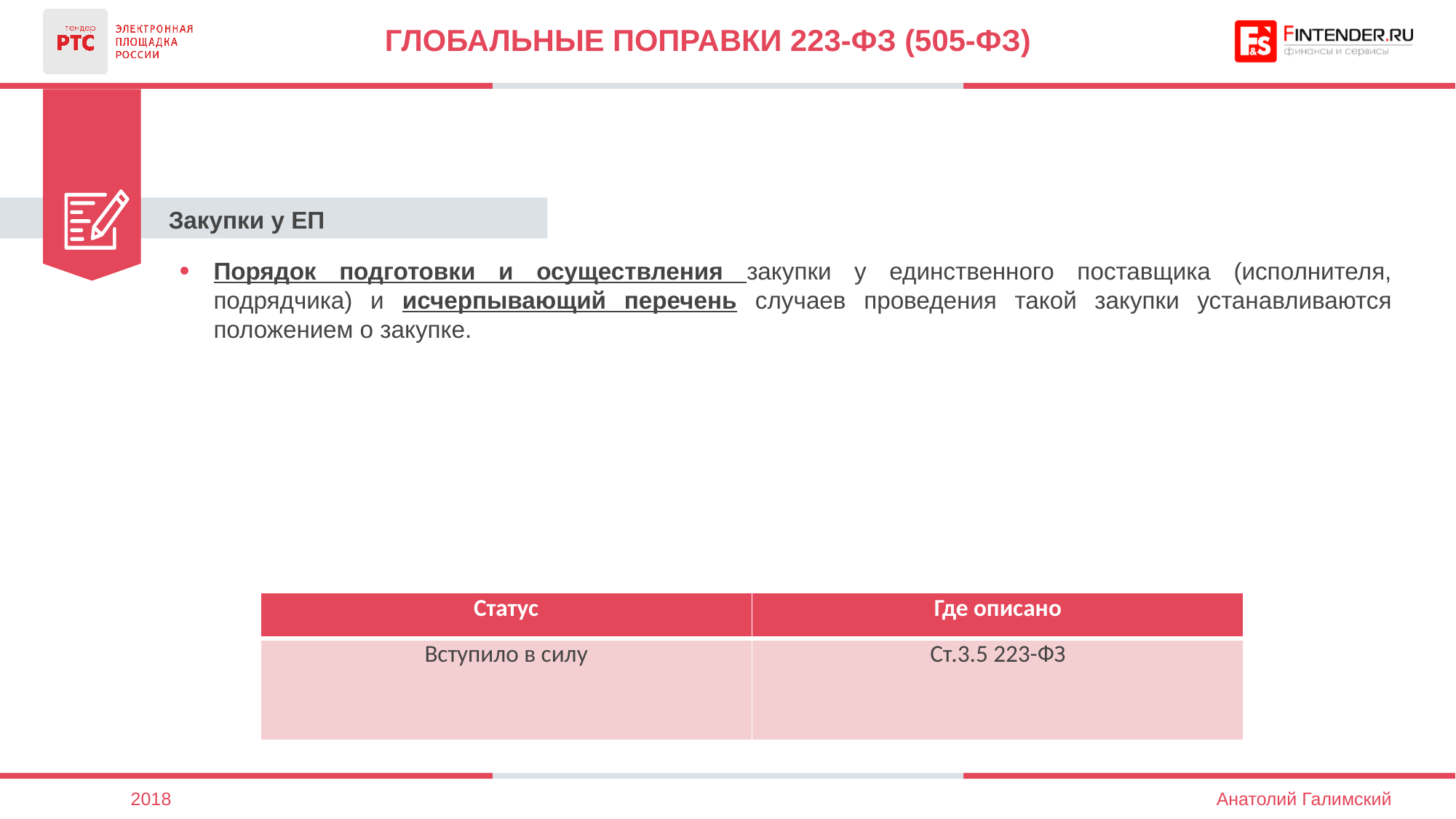

# ГЛОБАЛЬНЫЕ ПОПРАВКИ 223-фз (505-фз)

Закупки у ЕП
Порядок подготовки и осуществления закупки у единственного поставщика (исполнителя, подрядчика) и исчерпывающий перечень случаев проведения такой закупки устанавливаются положением о закупке.
| Статус | Где описано |
| --- | --- |
| Вступило в силу | Ст.3.5 223-ФЗ |
2018
Анатолий Галимский